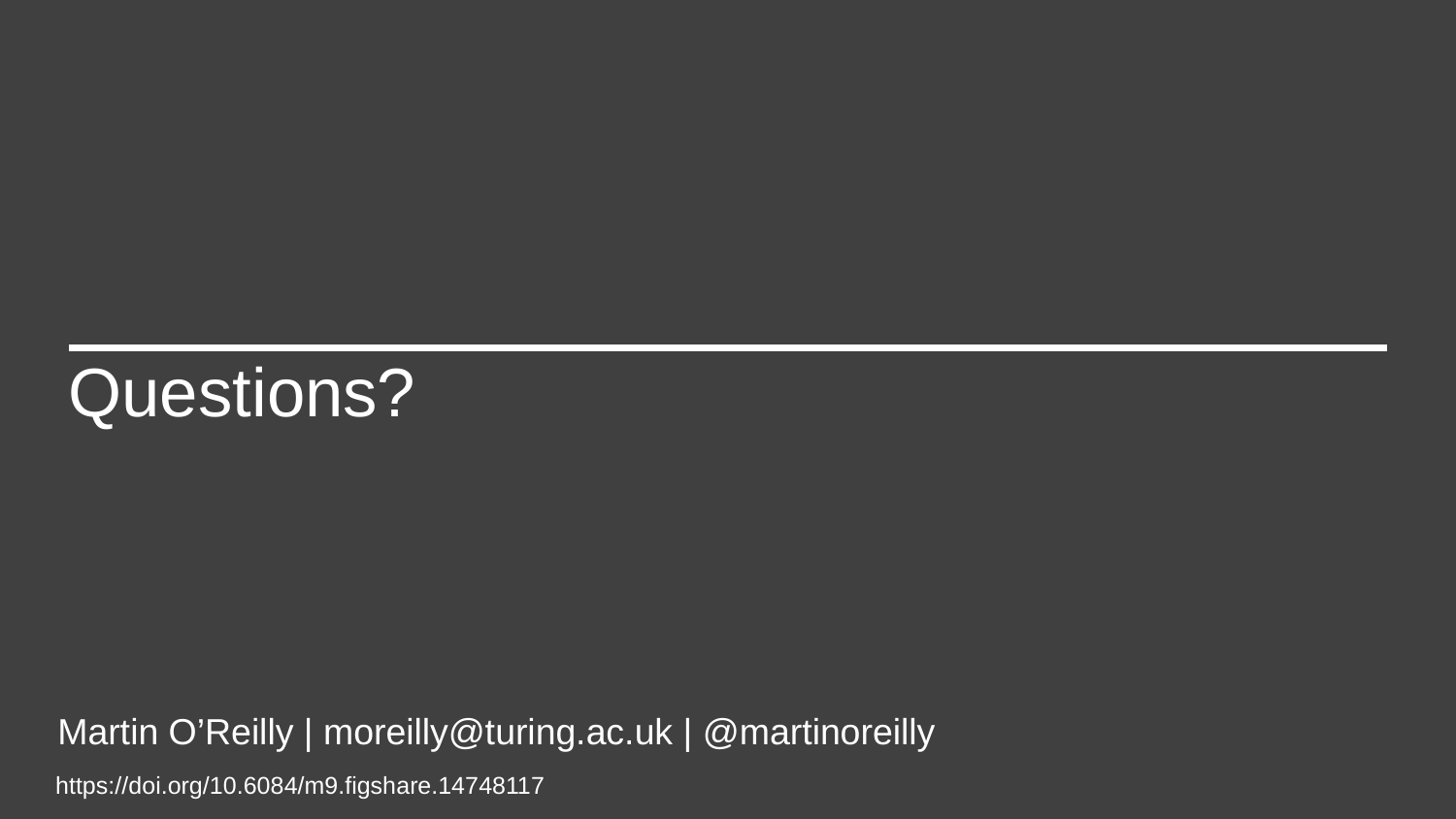

# Questions?
Martin O’Reilly | moreilly@turing.ac.uk | @martinoreilly
https://doi.org/10.6084/m9.figshare.14748117